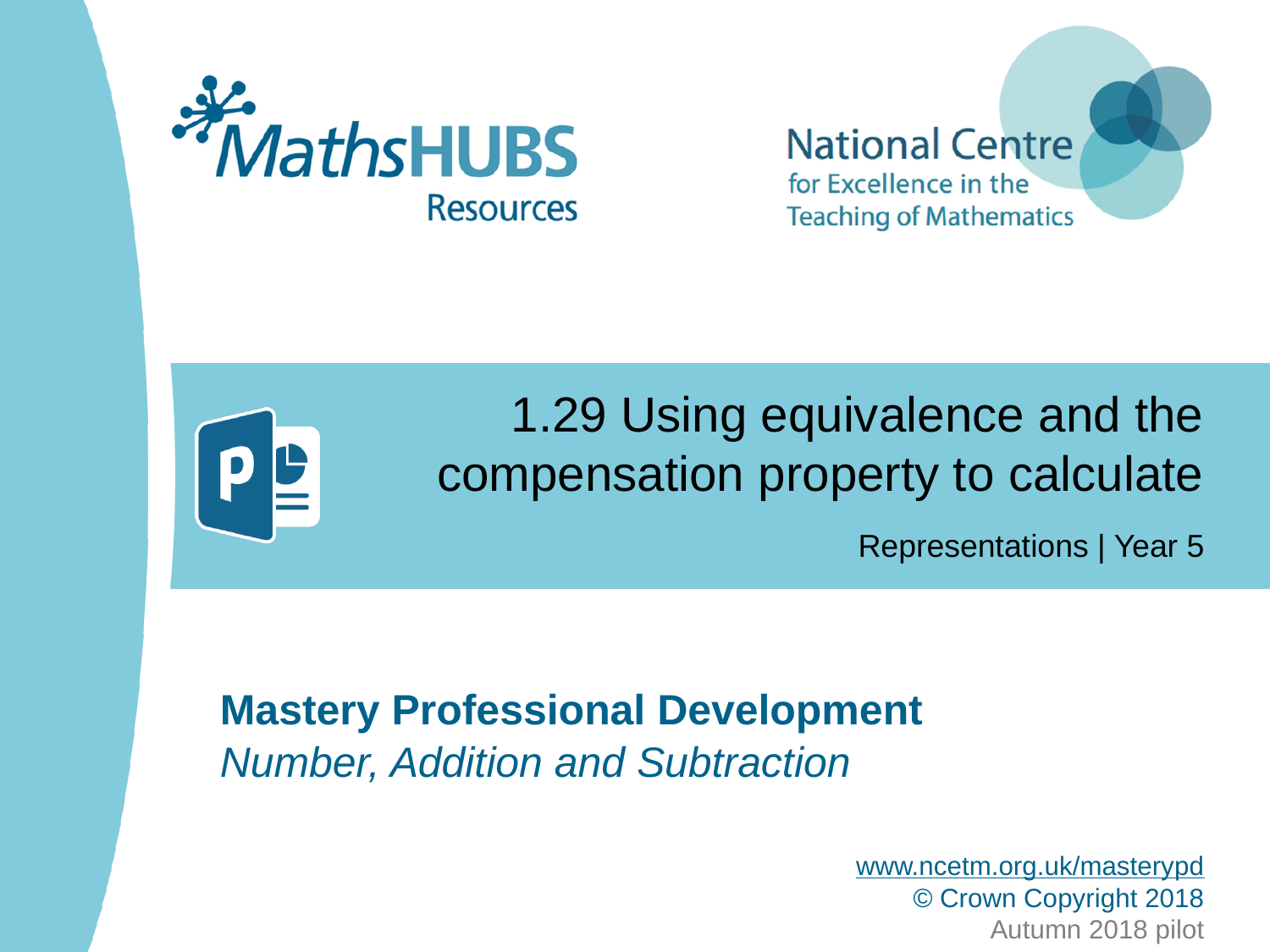

# 1.29 Using equivalence and the compensation property to calculate
Representations | Year 5
Number, Addition and Subtraction